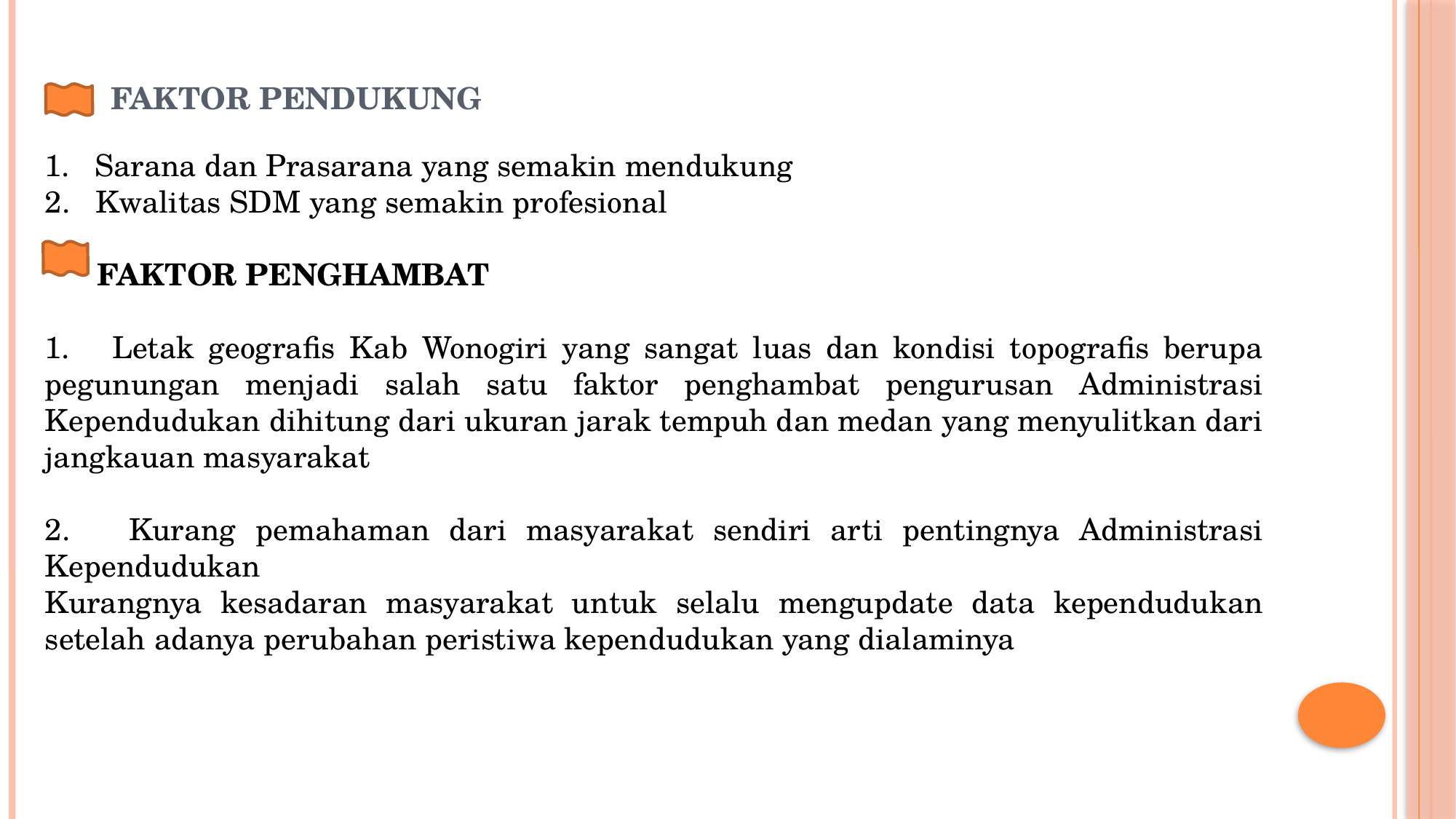

# FAKTOR PENDUKUNG

1.   Sarana dan Prasarana yang semakin mendukung
2.   Kwalitas SDM yang semakin profesional

      FAKTOR PENGHAMBAT

1.   Letak geografis Kab Wonogiri yang sangat luas dan kondisi topografis berupa pegunungan menjadi salah satu faktor penghambat pengurusan Administrasi Kependudukan dihitung dari ukuran jarak tempuh dan medan yang menyulitkan dari jangkauan masyarakat

2.   Kurang pemahaman dari masyarakat sendiri arti pentingnya Administrasi Kependudukan
Kurangnya kesadaran masyarakat untuk selalu mengupdate data kependudukan setelah adanya perubahan peristiwa kependudukan yang dialaminya